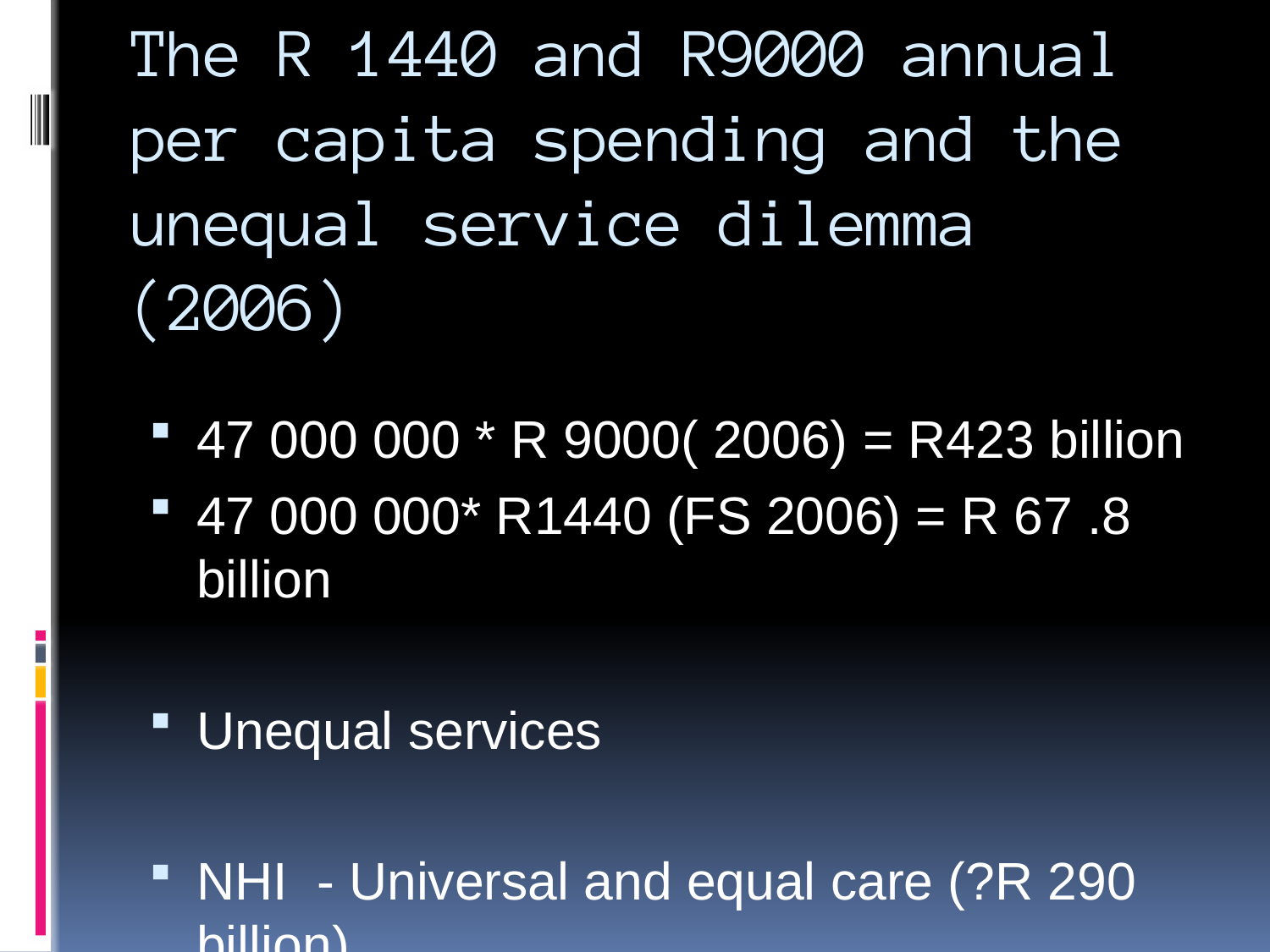

# The R 1440 and R9000 annual per capita spending and the unequal service dilemma (2006)

47 000 000 * R 9000( 2006) = R423 billion
47 000 000* R1440 (FS 2006) = R 67 .8 billion

Unequal services

NHI  - Universal and equal care (?R 290 billion)